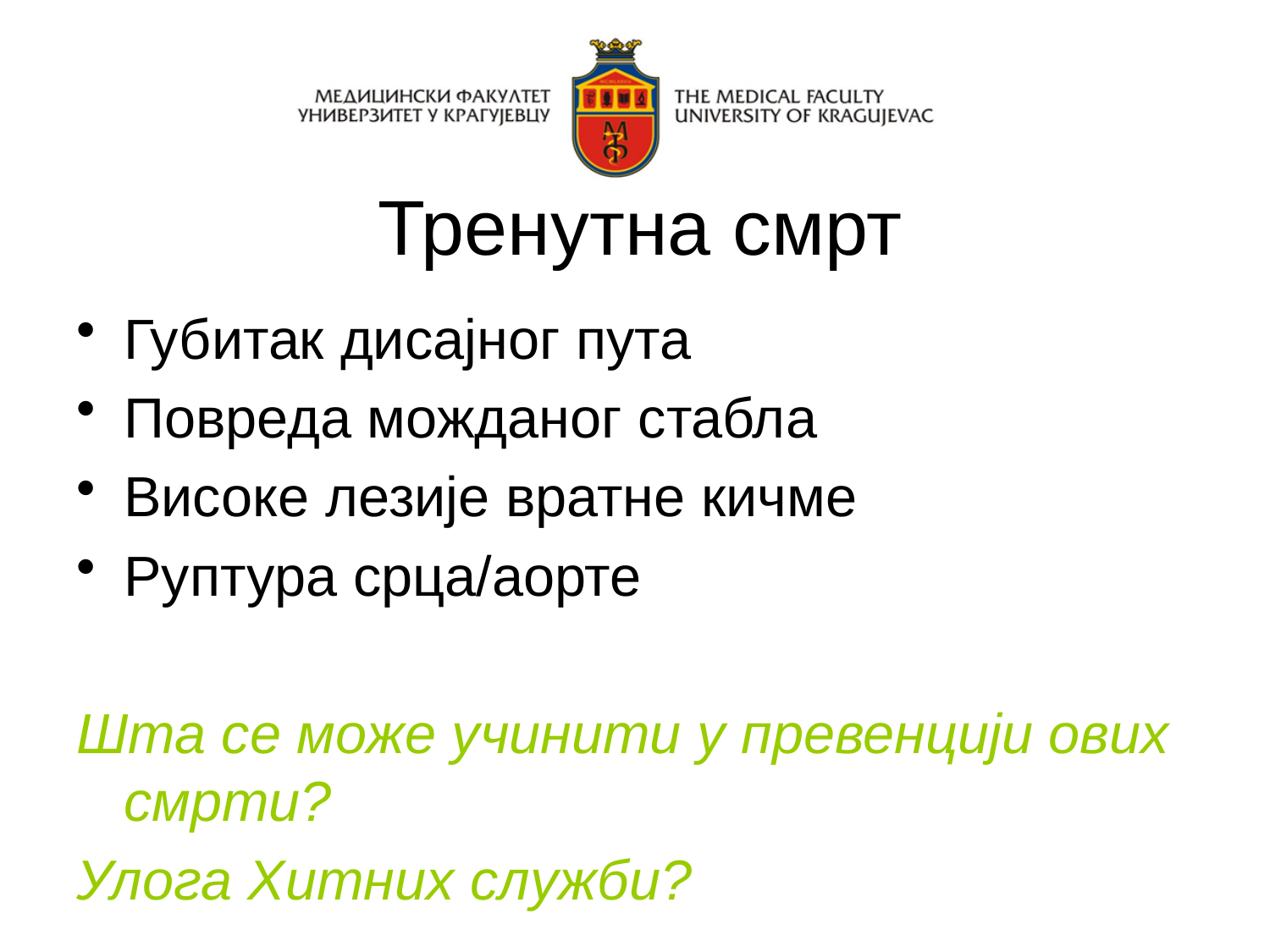

# Тренутна смрт
Губитак дисајног пута
Повреда можданог стабла
Високе лезије вратне кичме
Руптура срца/аорте

Шта се може учинити у превенцији ових смрти?
Улога Хитних служби?